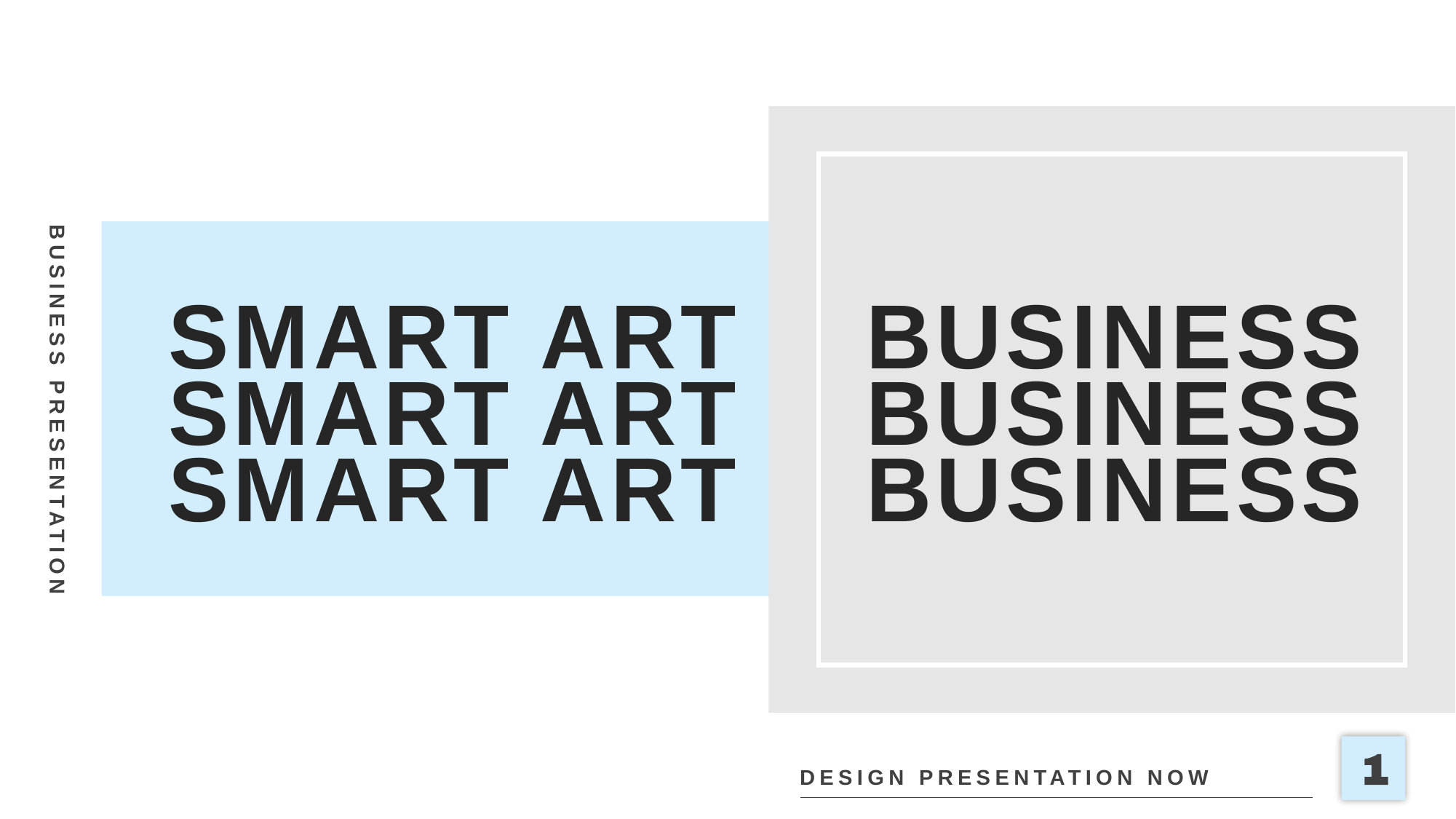

SMART ART
SMART ART
SMART ART

BUSINESS
BUSINESS
BUSINESS

BUSINESS PRESENTATION

1
DESIGN PRESENTATION NOW